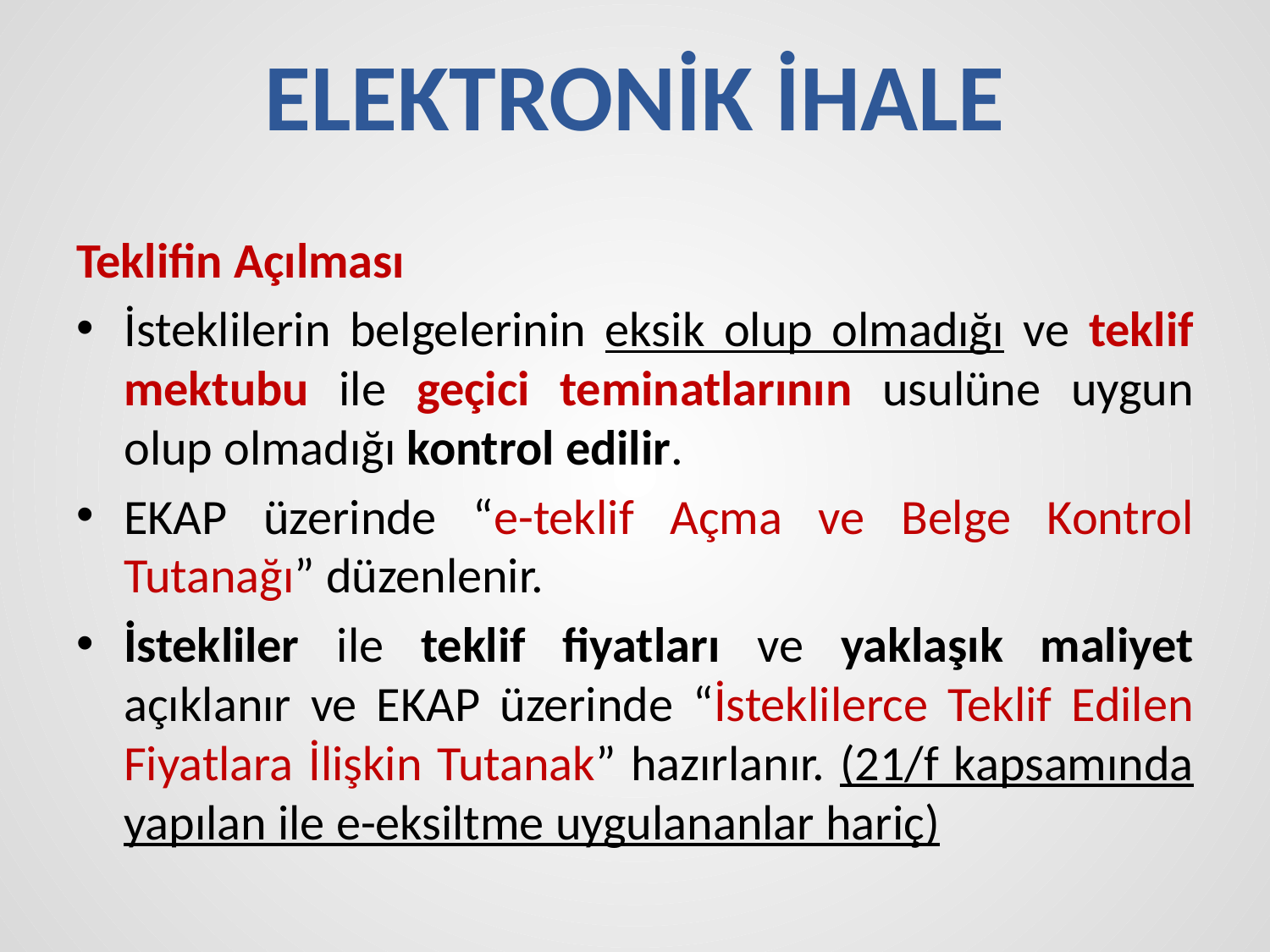

# ELEKTRONİK İHALE
Teklifin Açılması
İsteklilerin belgelerinin eksik olup olmadığı ve teklif mektubu ile geçici teminatlarının usulüne uygun olup olmadığı kontrol edilir.
EKAP üzerinde “e-teklif Açma ve Belge Kontrol Tutanağı” düzenlenir.
İstekliler ile teklif fiyatları ve yaklaşık maliyet açıklanır ve EKAP üzerinde “İsteklilerce Teklif Edilen Fiyatlara İlişkin Tutanak” hazırlanır. (21/f kapsamında yapılan ile e-eksiltme uygulananlar hariç)